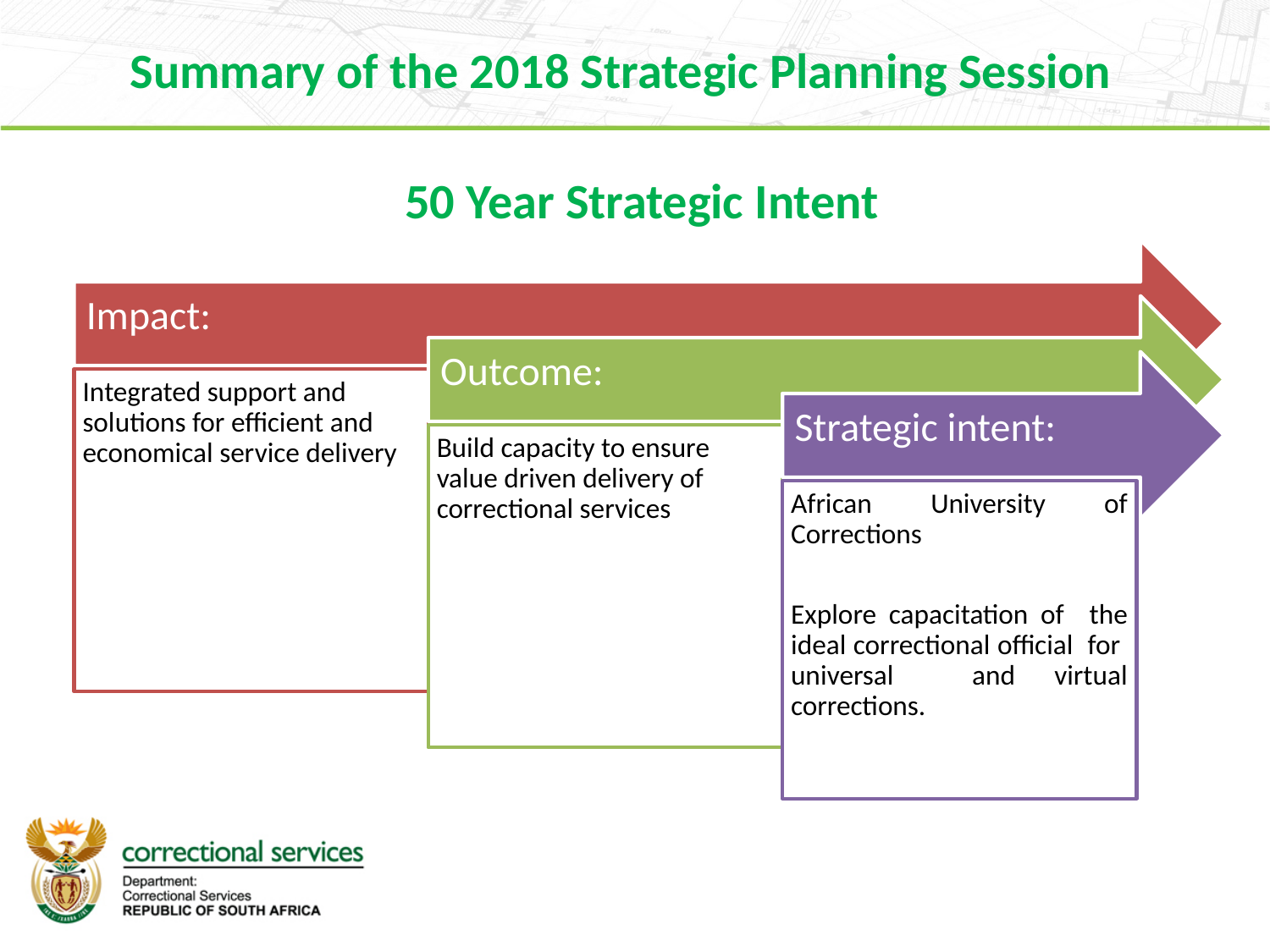

# Summary of the 2018 Strategic Planning Session
Impact:
Integrated support and solutions for efficient and economical service delivery

Outcome:
Build capacity to ensure value driven delivery of correctional services

Strategic intent:
African University of Corrections

Explore capacitation of  the ideal correctional official  for  universal  and virtual corrections.

50 Year Strategic Intent